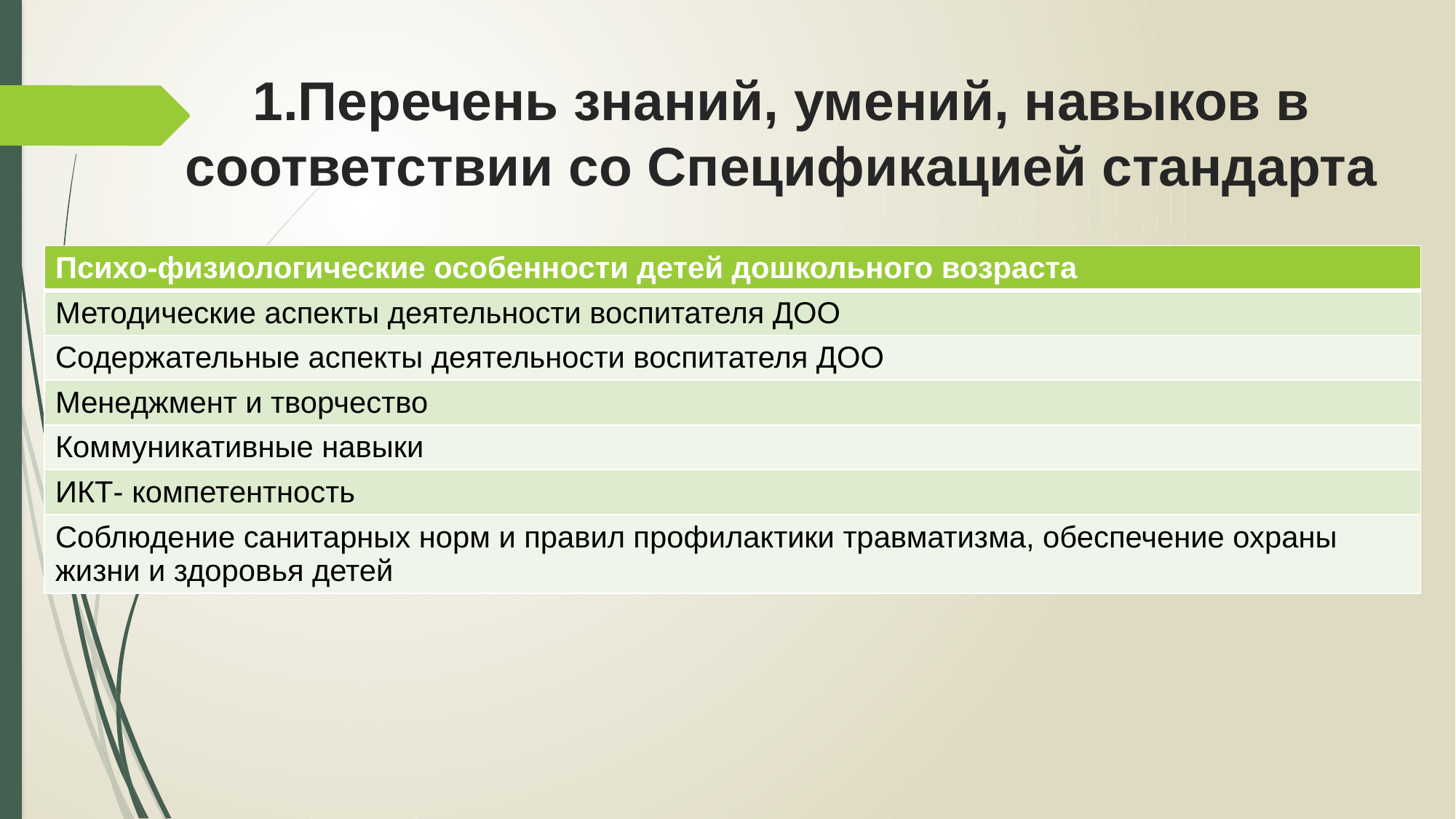

# 1.Перечень знаний, умений, навыков в соответствии со Спецификацией стандарта
| Психо-физиологические особенности детей дошкольного возраста |
| --- |
| Методические аспекты деятельности воспитателя ДОО |
| Содержательные аспекты деятельности воспитателя ДОО |
| Менеджмент и творчество |
| Коммуникативные навыки |
| ИКТ- компетентность |
| Соблюдение санитарных норм и правил профилактики травматизма, обеспечение охраны жизни и здоровья детей |